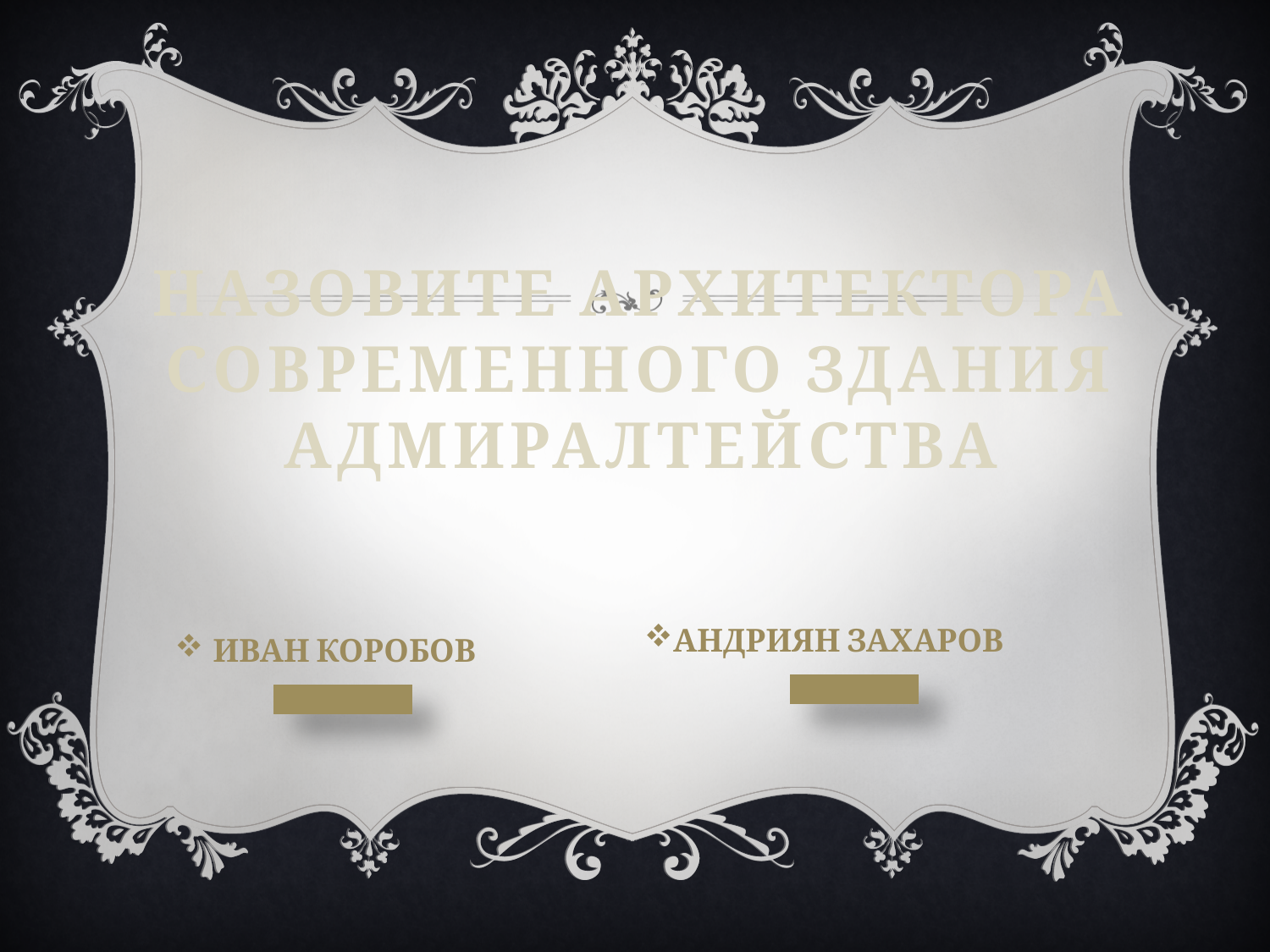

# Назовите архитектора современного здания Адмиралтейства
Андриян Захаров
Иван Коробов